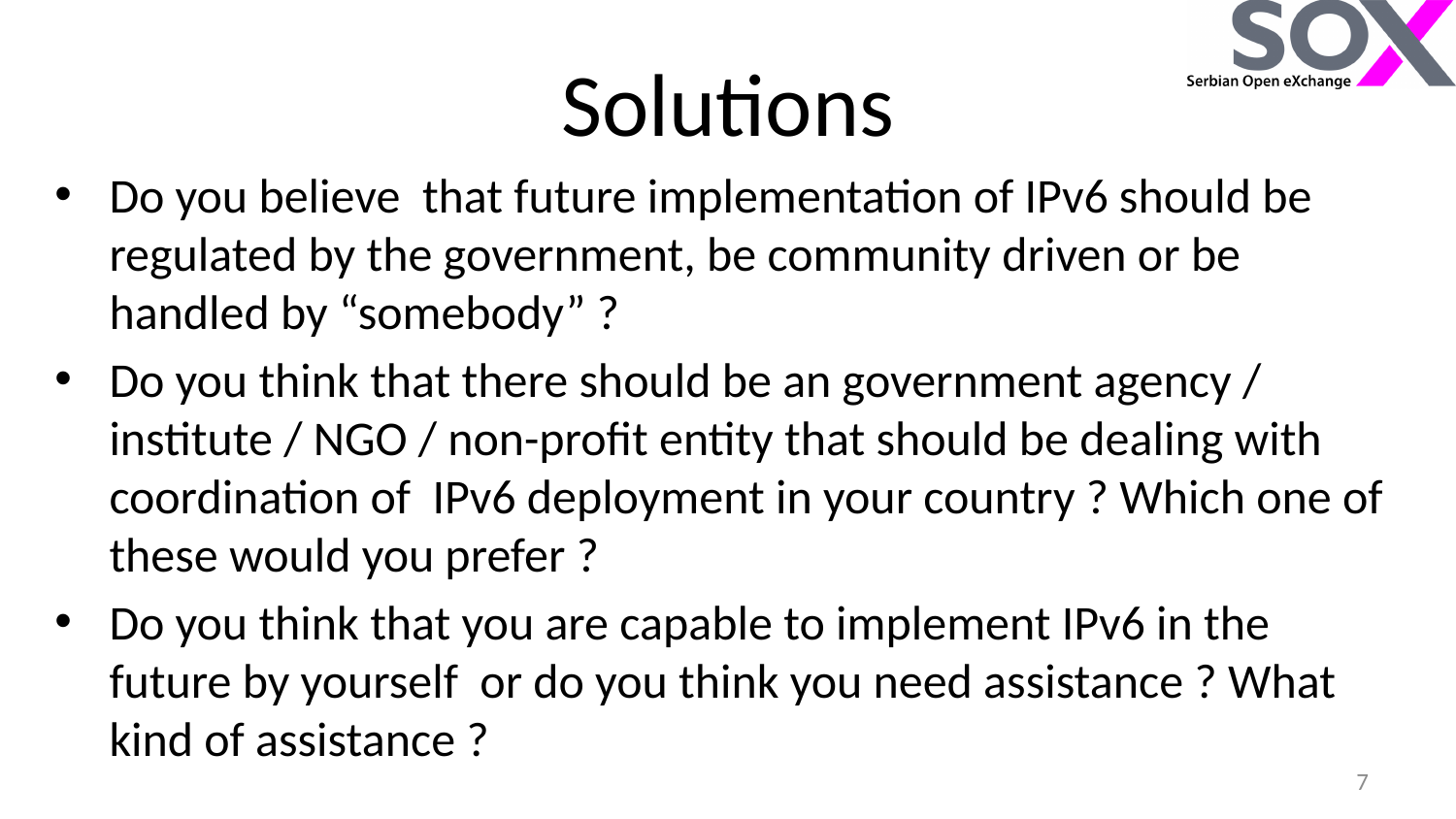

# Solutions
Do you believe  that future implementation of IPv6 should be regulated by the government, be community driven or be handled by “somebody” ?
Do you think that there should be an government agency / institute / NGO / non-profit entity that should be dealing with coordination of  IPv6 deployment in your country ? Which one of these would you prefer ?
Do you think that you are capable to implement IPv6 in the future by yourself  or do you think you need assistance ? What kind of assistance ?
7